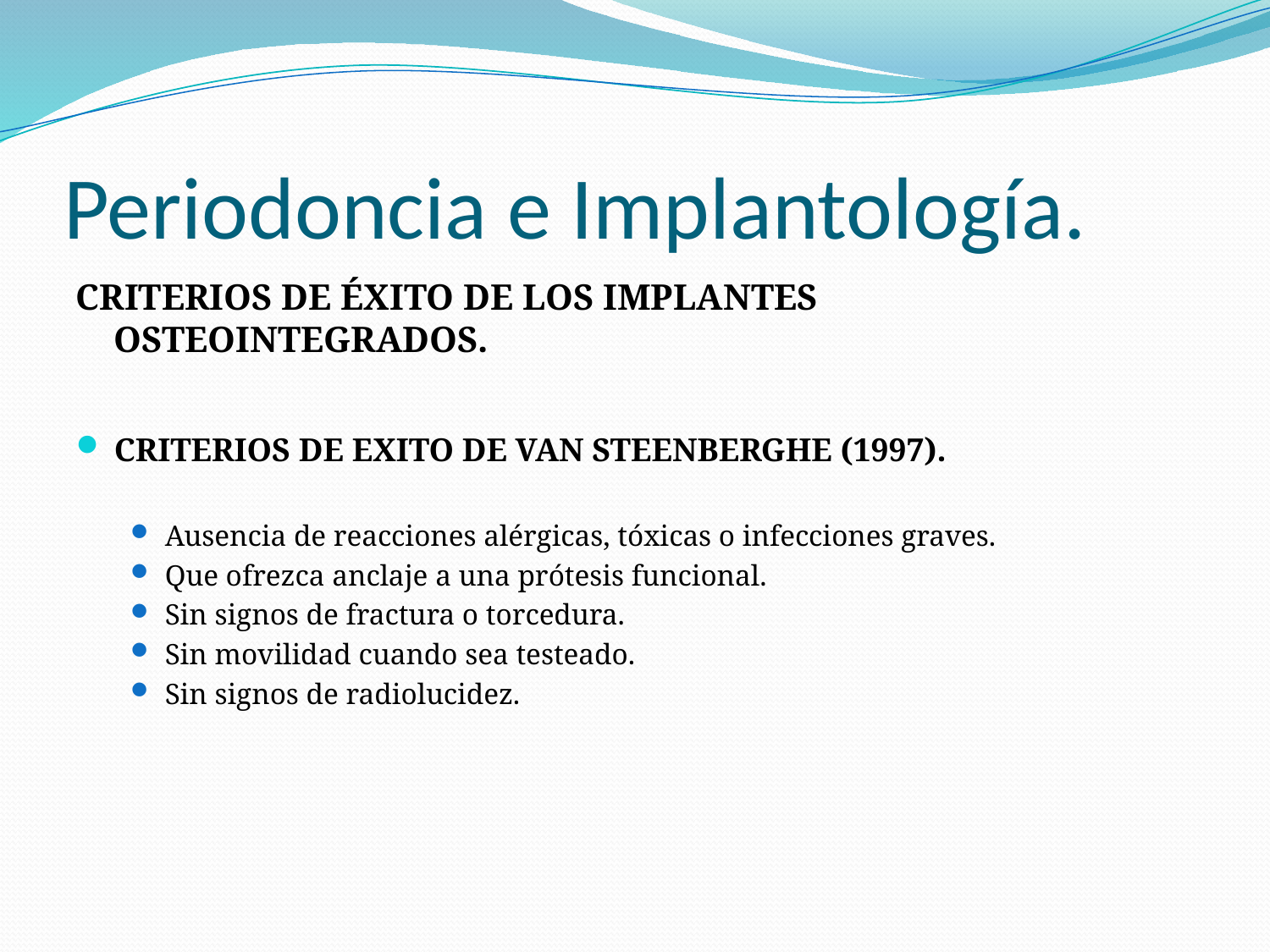

# Periodoncia e Implantología.
CRITERIOS DE ÉXITO DE LOS IMPLANTES OSTEOINTEGRADOS.

CRITERIOS DE EXITO DE VAN STEENBERGHE (1997).

Ausencia de reacciones alérgicas, tóxicas o infecciones graves.
Que ofrezca anclaje a una prótesis funcional.
Sin signos de fractura o torcedura.
Sin movilidad cuando sea testeado.
Sin signos de radiolucidez.